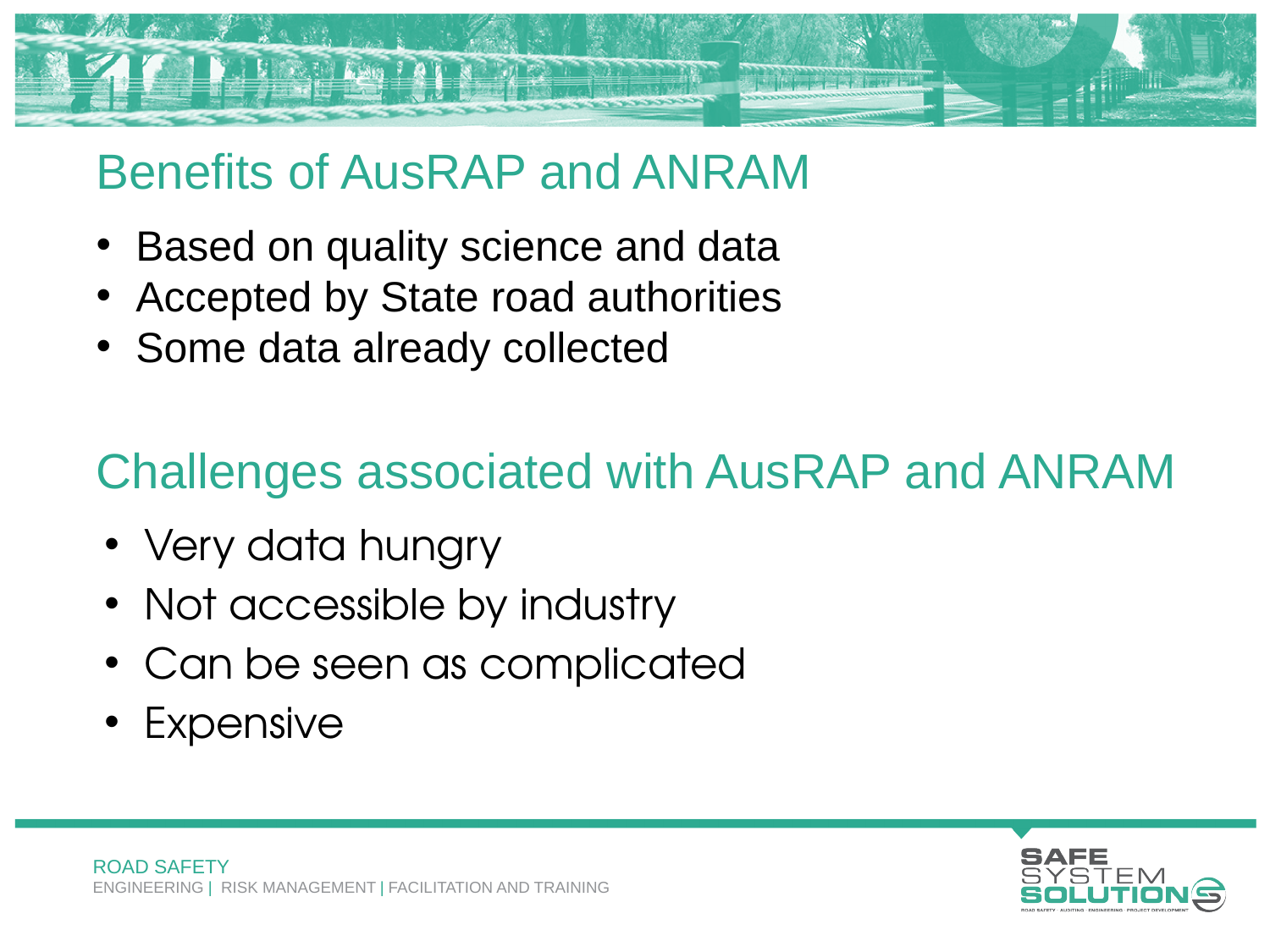

# Benefits of AusRAP and ANRAM
Based on quality science and data
Accepted by State road authorities
Some data already collected
Challenges associated with AusRAP and ANRAM
Very data hungry
Not accessible by industry
Can be seen as complicated
Expensive